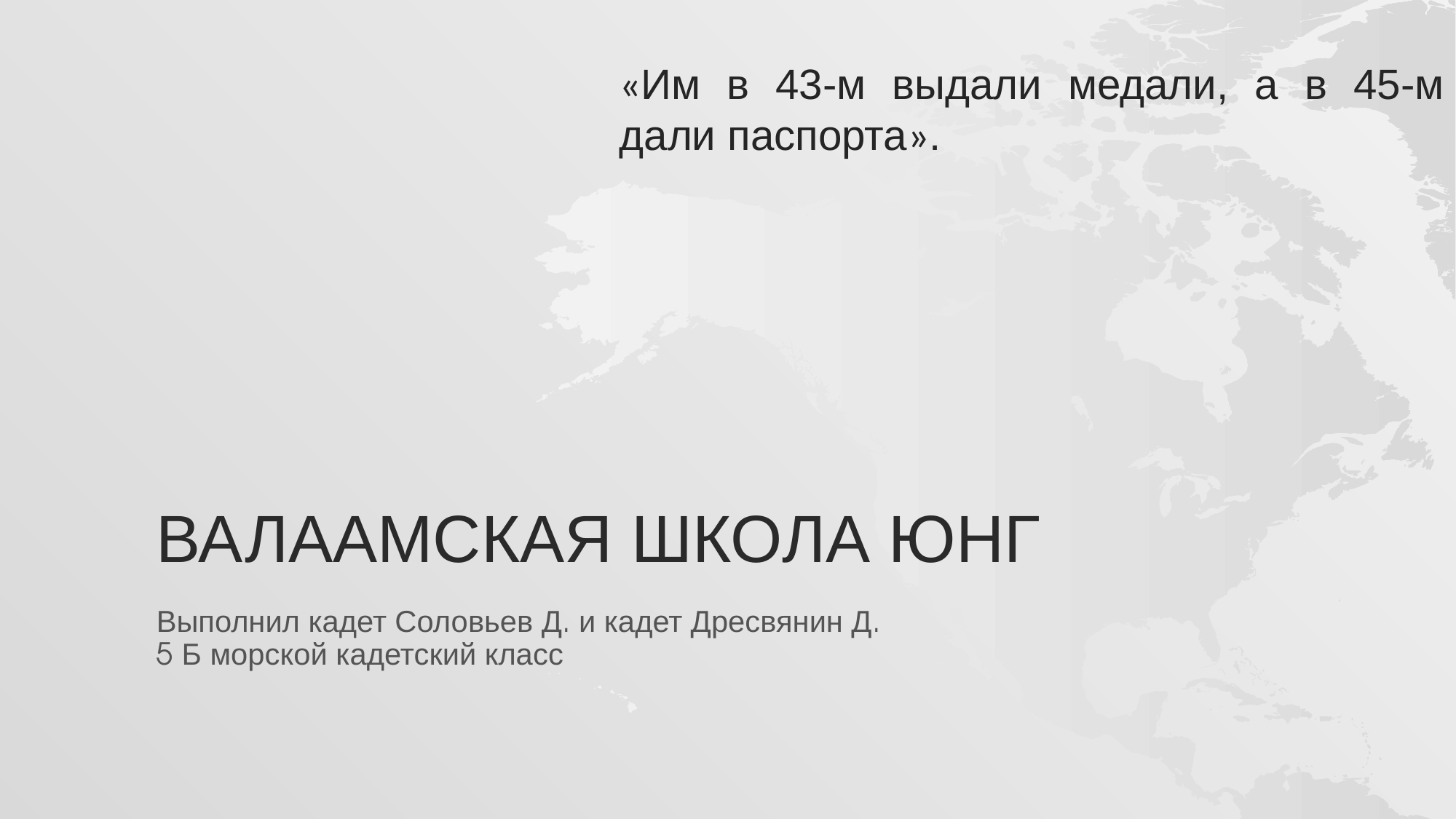

«Им в 43-м выдали медали, а в 45-м дали паспорта».
# Валаамская школа юнг
Выполнил кадет Соловьев Д. и кадет Дресвянин Д.
5 Б морской кадетский класс